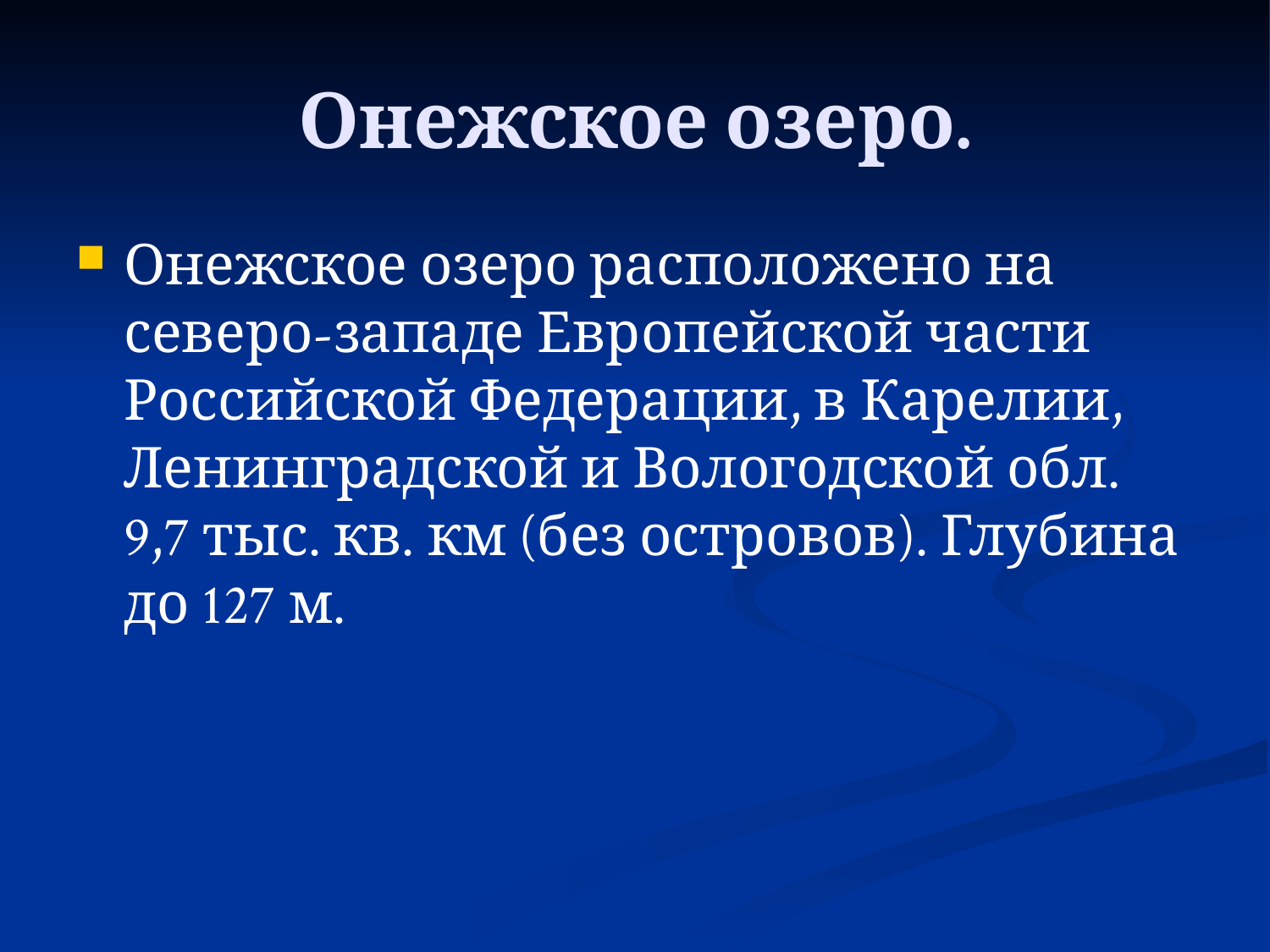

# Онежское озеро.
Онежское озеро расположено на северо-западе Европейской части Российской Федерации, в Карелии, Ленинградской и Вологодской обл. 9,7 тыс. кв. км (без островов). Глубина до 127 м.